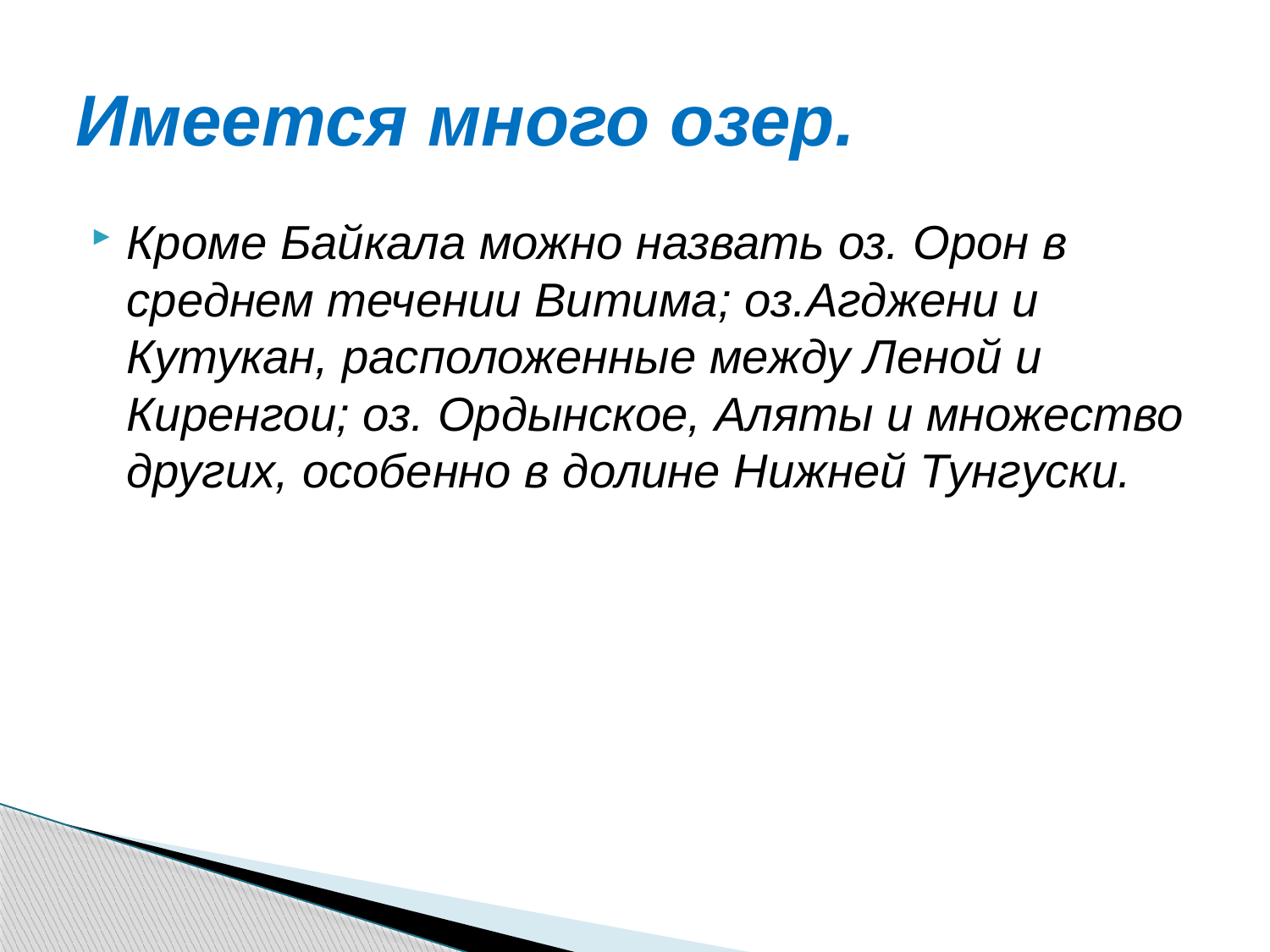

# Имеется много озер.
Кроме Байкала можно назвать оз. Орон в среднем течении Витима; оз.Агджени и Кутукан, расположенные между Леной и Киренгои; оз. Ордынское, Аляты и множество других, особенно в долине Нижней Тунгуски.